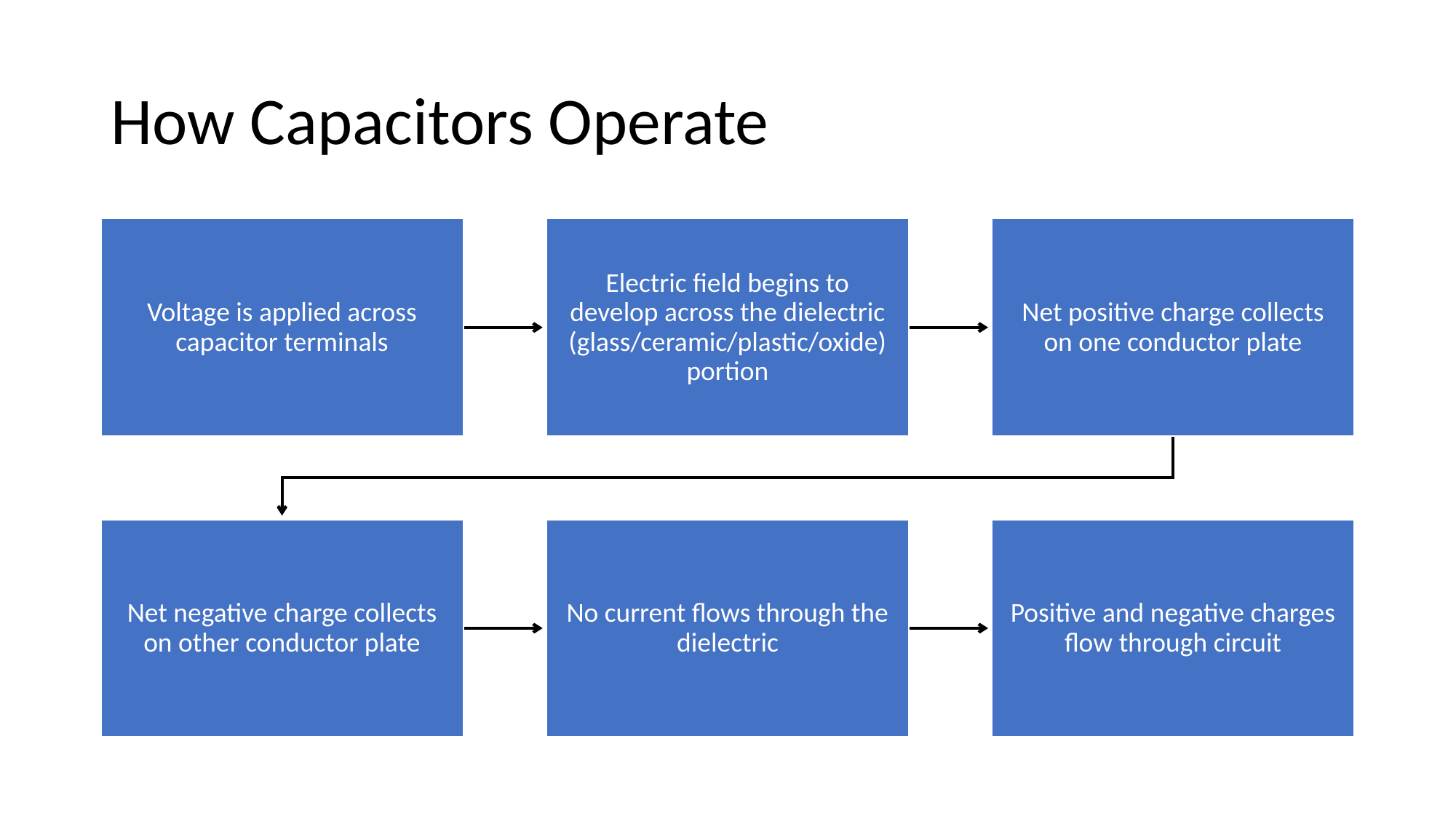

# How Capacitors Operate

Voltage is applied across capacitor terminals

Electric field begins to develop across the dielectric (glass/ceramic/plastic/oxide) portion

Net positive charge collects on one conductor plate

Net negative charge collects on other conductor plate

No current flows through the dielectric
Positive and negative charges flow through circuit